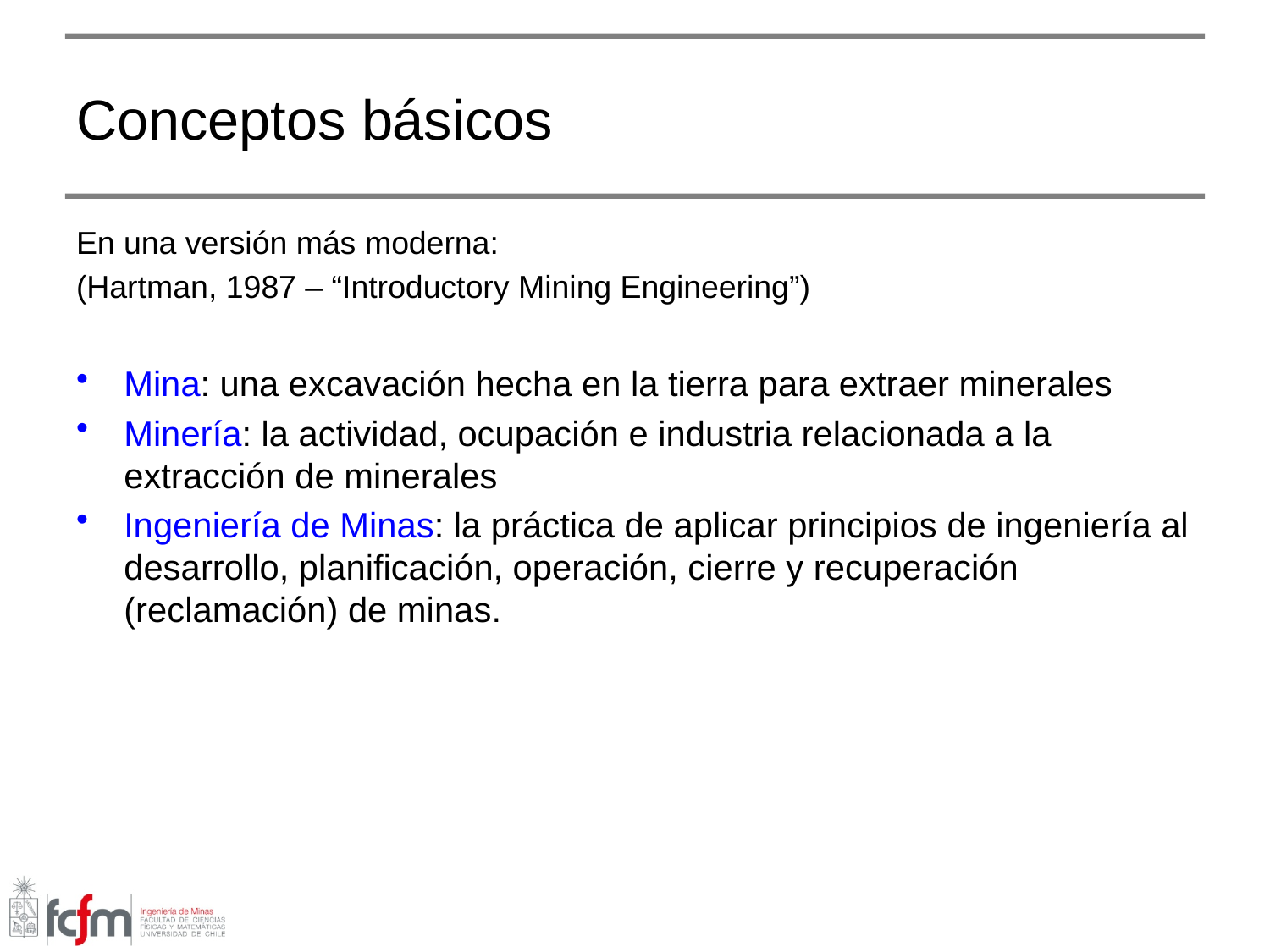

# Conceptos básicos
En una versión más moderna:
(Hartman, 1987 – “Introductory Mining Engineering”)

Mina: una excavación hecha en la tierra para extraer minerales
Minería: la actividad, ocupación e industria relacionada a la extracción de minerales
Ingeniería de Minas: la práctica de aplicar principios de ingeniería al desarrollo, planificación, operación, cierre y recuperación (reclamación) de minas.